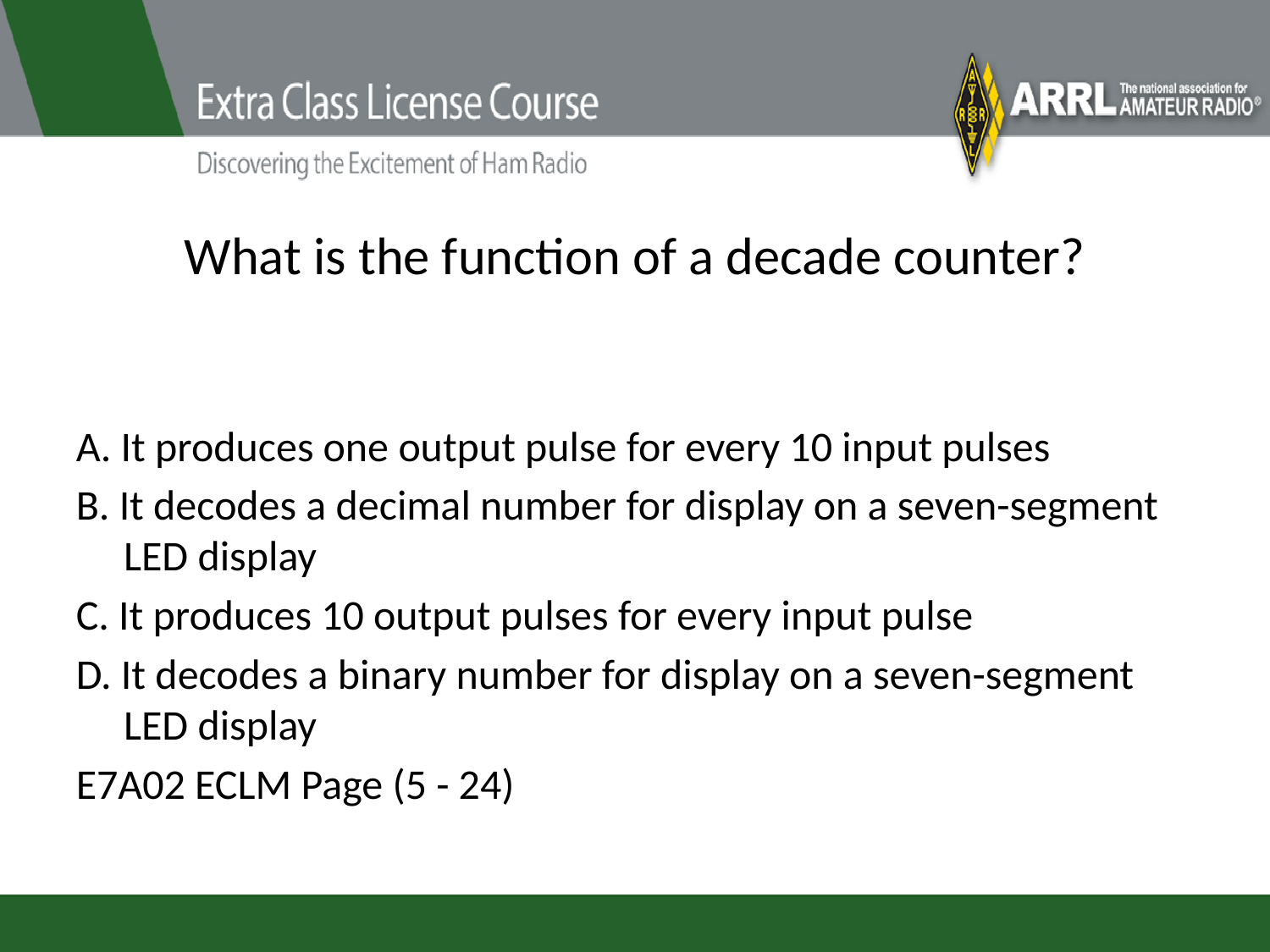

# What is the function of a decade counter?
A. It produces one output pulse for every 10 input pulses
B. It decodes a decimal number for display on a seven-segment LED display
C. It produces 10 output pulses for every input pulse
D. It decodes a binary number for display on a seven-segment LED display
E7A02 ECLM Page (5 - 24)